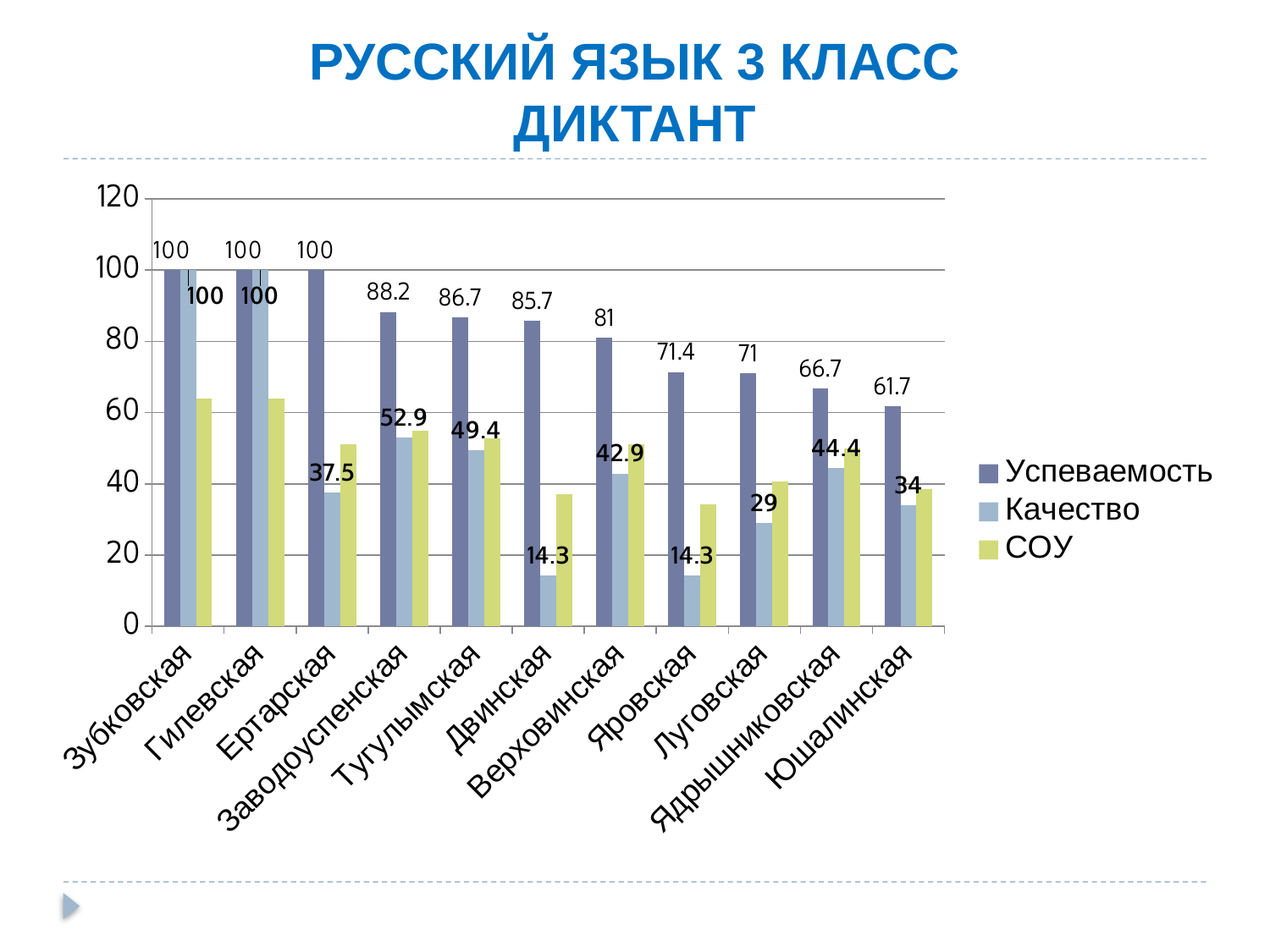

# РУССКИЙ ЯЗЫК 3 КЛАСС ДИКТАНТ

### Chart

| Category | Успеваемость | Качество | СОУ |
|---|---|---|---|
| Зубковская | 100.0 | 100.0 | 64.0 |
| Гилевская | 100.0 | 100.0 | 64.0 |
| Ертарская | 100.0 | 37.5 | 51.0 |
| Заводоуспенская | 88.2 | 52.9 | 54.8 |
| Тугулымская | 86.7 | 49.4 | 52.8 |
| Двинская | 85.7 | 14.3 | 37.1 |
| Верховинская | 81.0 | 42.9 | 51.0 |
| Яровская | 71.4 | 14.3 | 34.3 |
| Луговская | 71.0 | 29.0 | 40.6 |
| Ядрышниковская | 66.7 | 44.4 | 49.8 |
| Юшалинская | 61.7 | 34.0 | 38.6 |